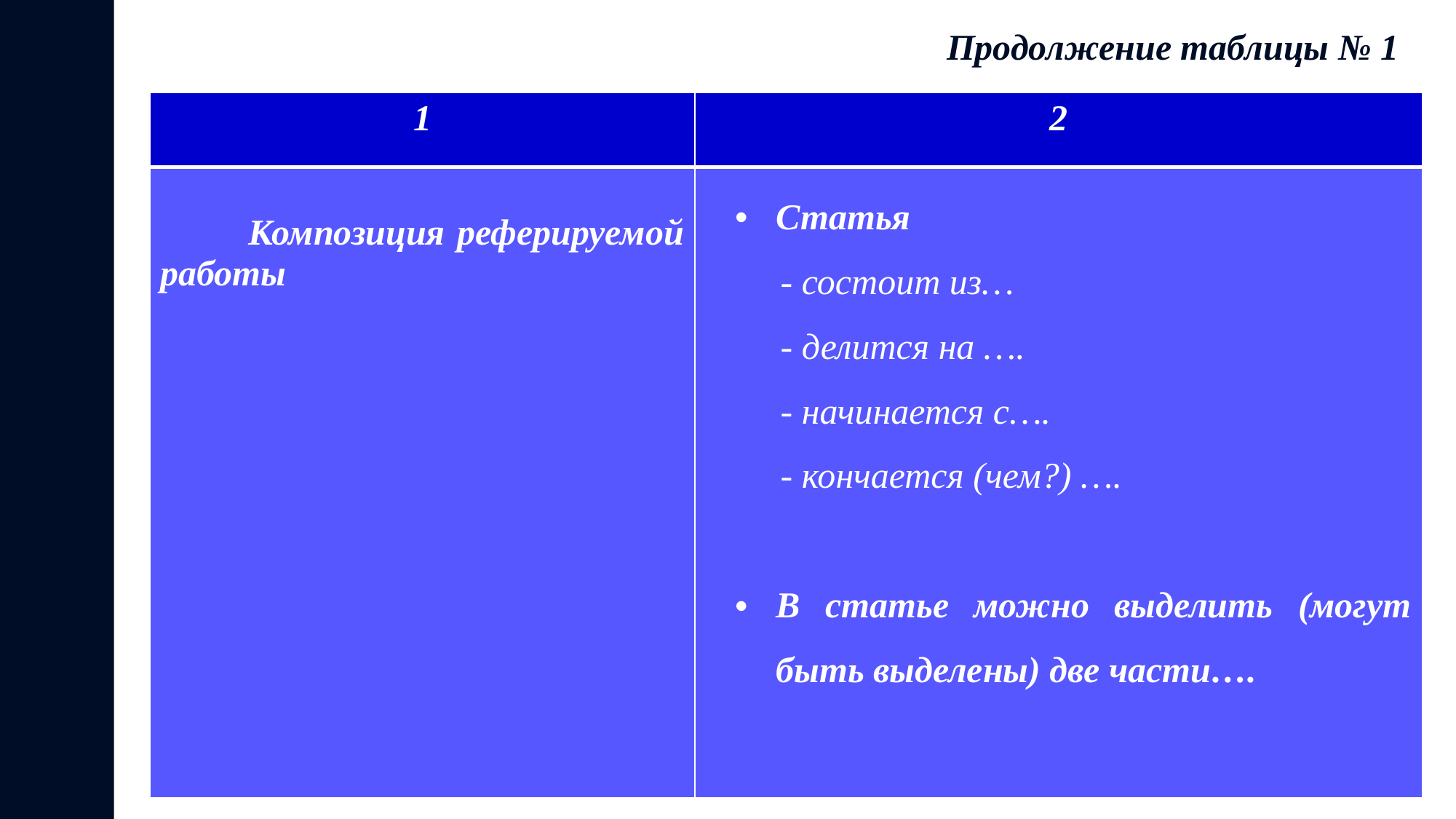

Продолжение таблицы № 1
| 1 | 2 |
| --- | --- |
| Композиция реферируемой работы | Статья - состоит из… - делится на …. - начинается с…. - кончается (чем?) …. В статье можно выделить (могут быть выделены) две части…. |